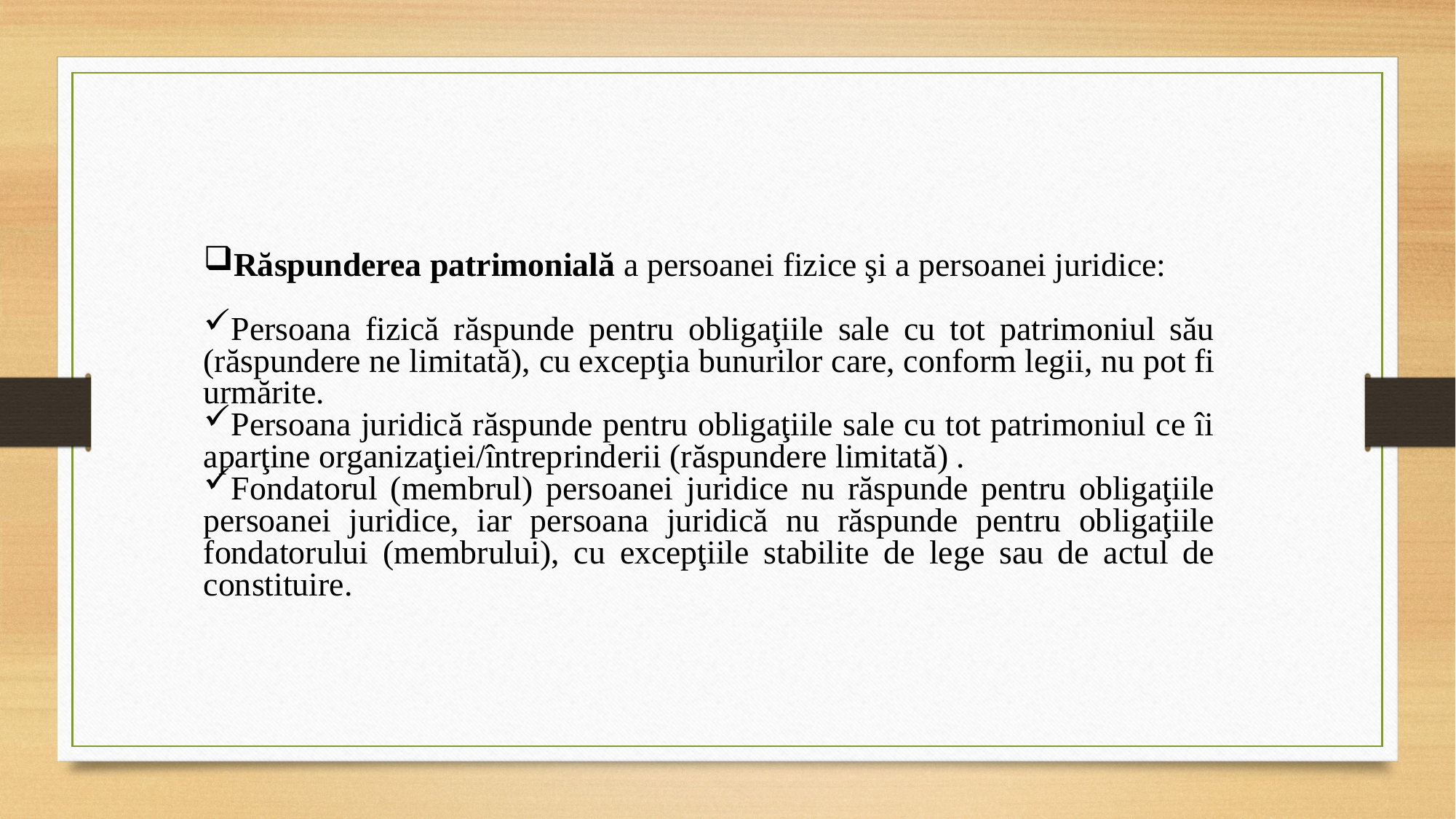

Răspunderea patrimonială a persoanei fizice şi a persoanei juridice:

Persoana fizică răspunde pentru obligaţiile sale cu tot patrimoniul său (răspundere ne limitată), cu excepţia bunurilor care, conform legii, nu pot fi urmărite.
Persoana juridică răspunde pentru obligaţiile sale cu tot patrimoniul ce îi aparţine organizaţiei/întreprinderii (răspundere limitată) .
Fondatorul (membrul) persoanei juridice nu răspunde pentru obligaţiile persoanei juridice, iar persoana juridică nu răspunde pentru obligaţiile fondatorului (membrului), cu excepţiile stabilite de lege sau de actul de constituire.